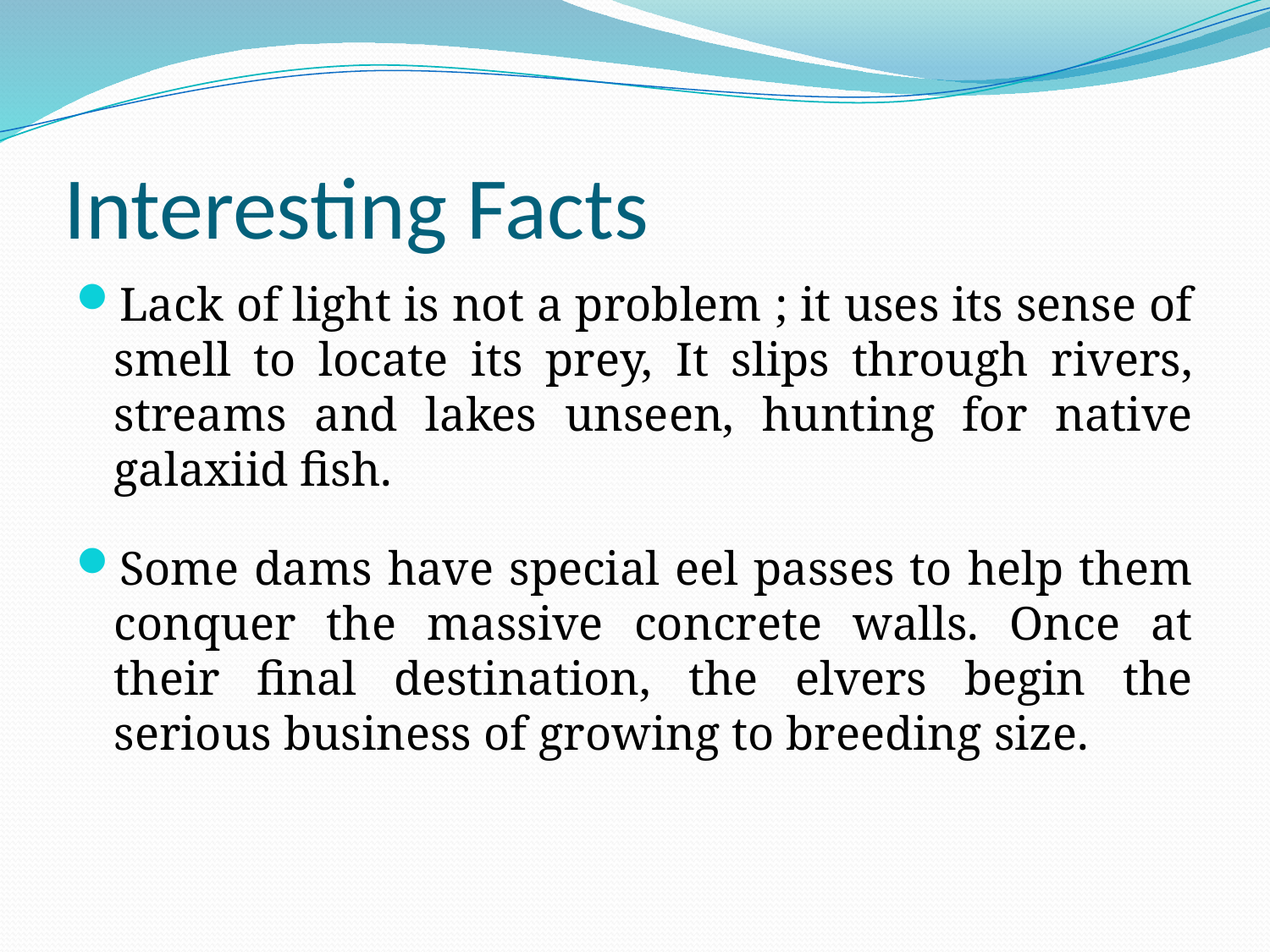

# Interesting Facts
Lack of light is not a problem ; it uses its sense of smell to locate its prey, It slips through rivers, streams and lakes unseen, hunting for native galaxiid fish.

Some dams have special eel passes to help them conquer the massive concrete walls. Once at their final destination, the elvers begin the serious business of growing to breeding size.